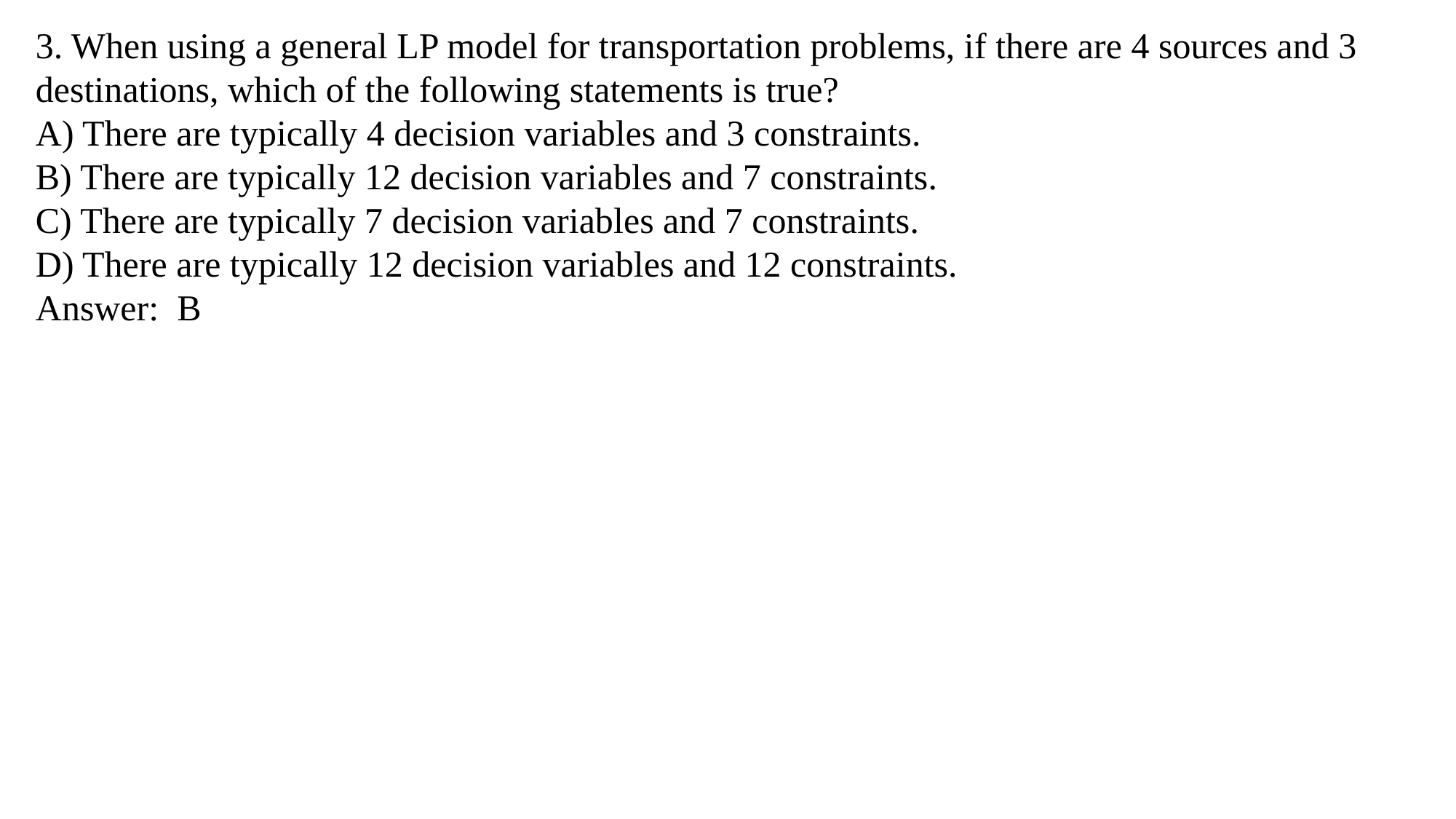

3. When using a general LP model for transportation problems, if there are 4 sources and 3 destinations, which of the following statements is true?
A) There are typically 4 decision variables and 3 constraints.
B) There are typically 12 decision variables and 7 constraints.
C) There are typically 7 decision variables and 7 constraints.
D) There are typically 12 decision variables and 12 constraints.
Answer:  B